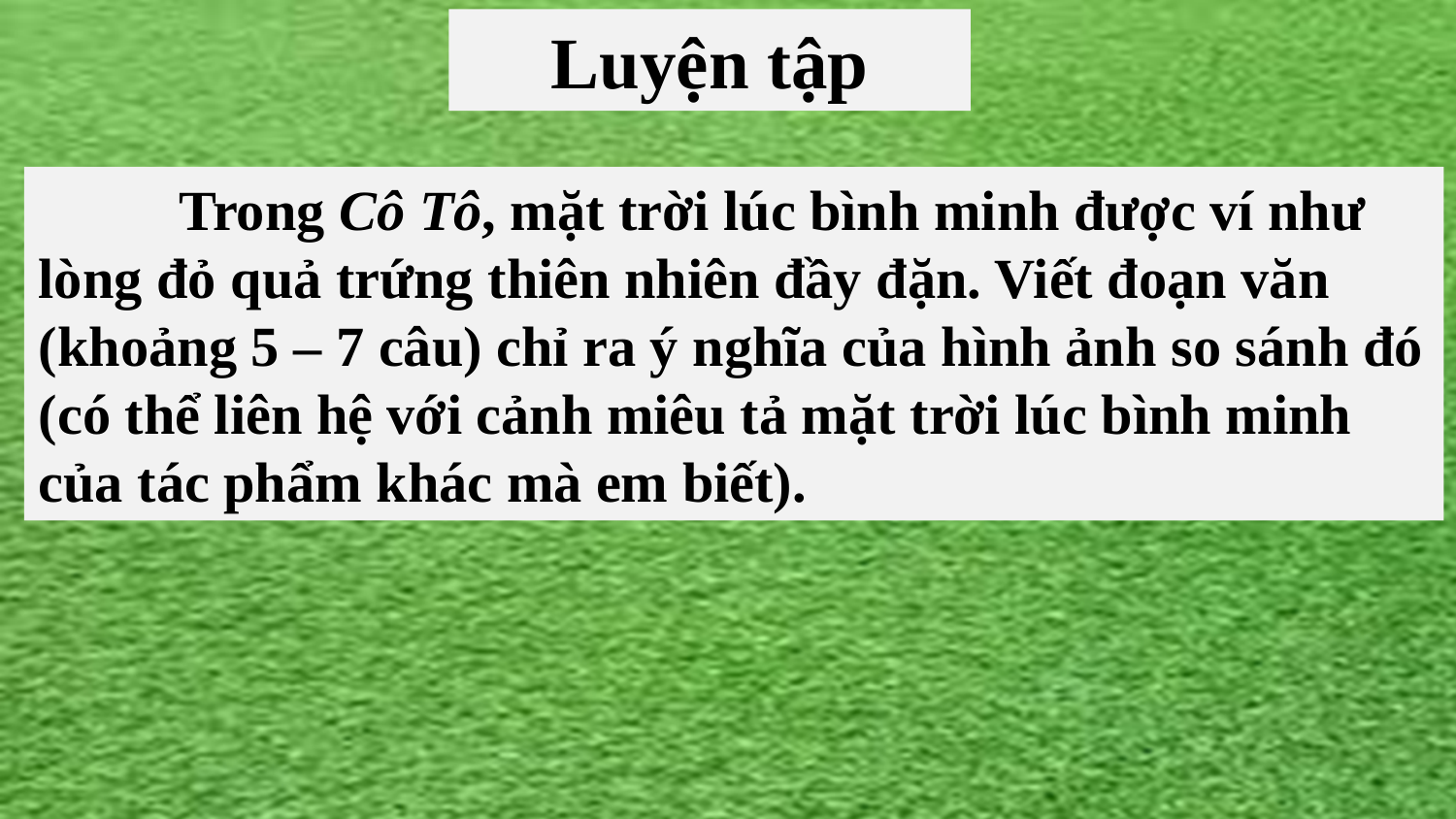

Luyện tập
          Trong Cô Tô, mặt trời lúc bình minh được ví như lòng đỏ quả trứng thiên nhiên đầy đặn. Viết đoạn văn (khoảng 5 – 7 câu) chỉ ra ý nghĩa của hình ảnh so sánh đó (có thể liên hệ với cảnh miêu tả mặt trời lúc bình minh của tác phẩm khác mà em biết).